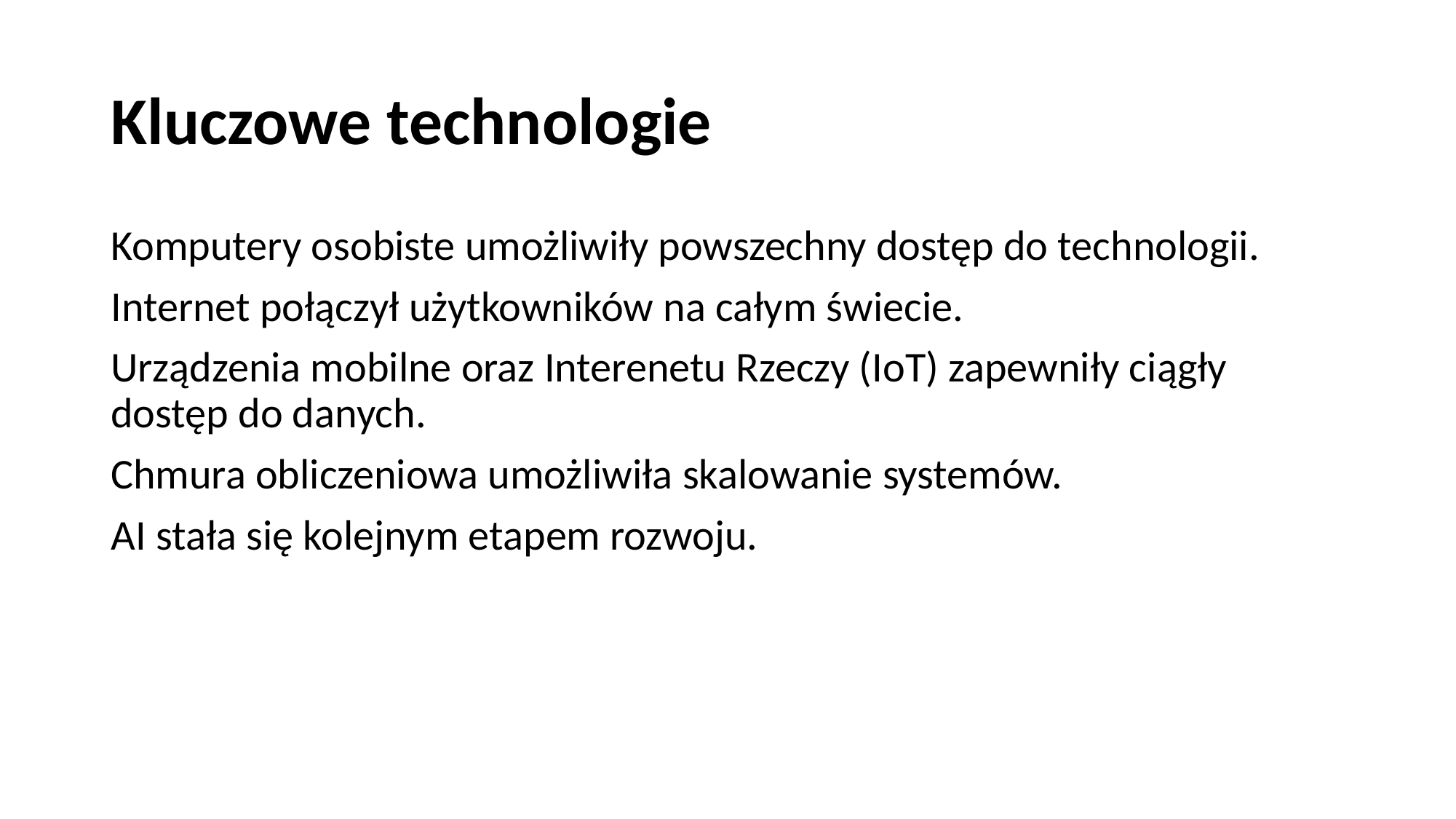

# Kluczowe technologie
Komputery osobiste umożliwiły powszechny dostęp do technologii.
Internet połączył użytkowników na całym świecie.
Urządzenia mobilne oraz Interenetu Rzeczy (IoT) zapewniły ciągły dostęp do danych.
Chmura obliczeniowa umożliwiła skalowanie systemów.
AI stała się kolejnym etapem rozwoju.